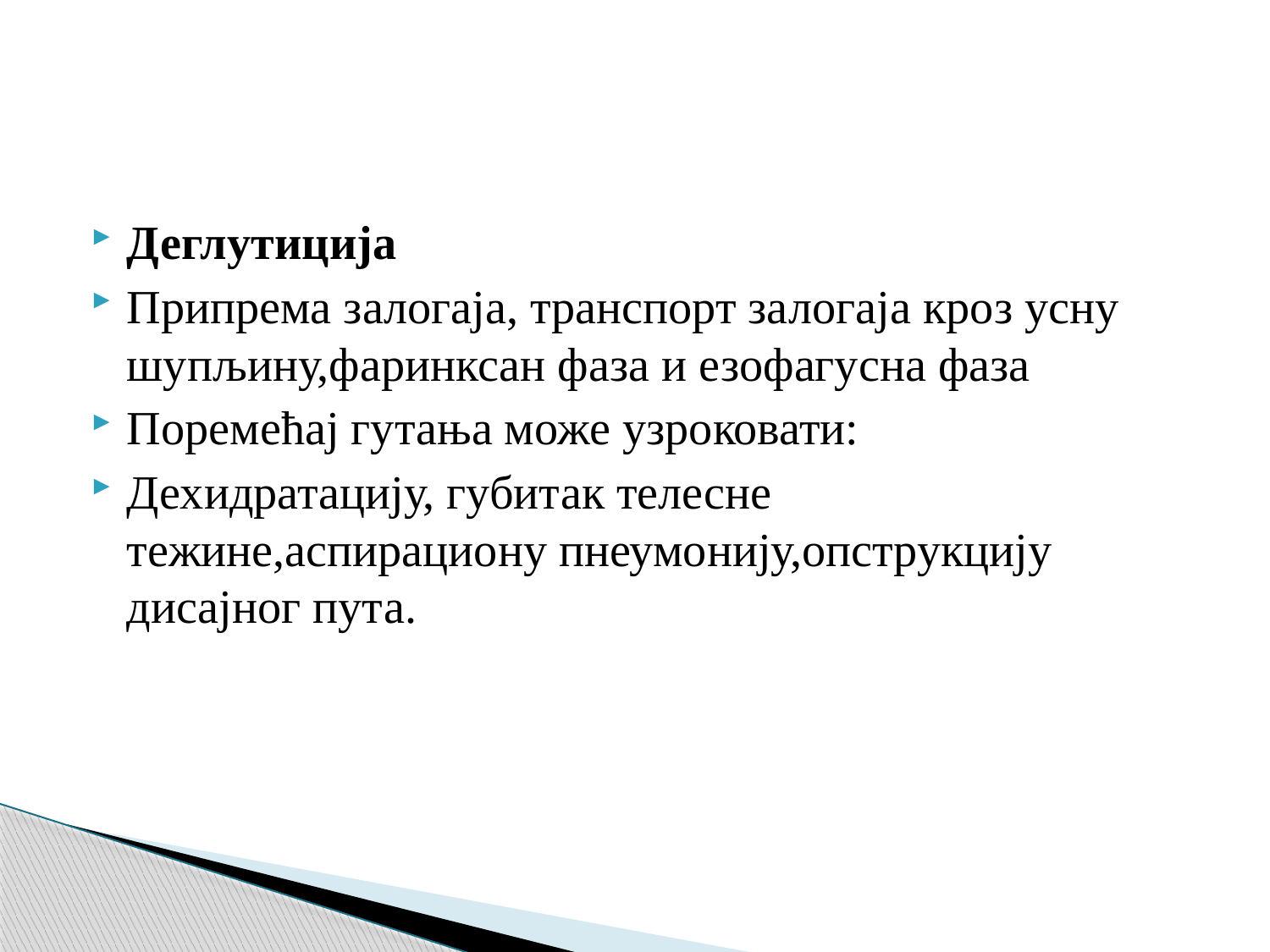

#
Деглутиција
Припрема залогаја, транспорт залогаја кроз усну шупљину,фаринксан фаза и езофагусна фаза
Поремећај гутања може узроковати:
Дехидратацију, губитак телесне тежине,аспирациону пнеумонију,опструкцију дисајног пута.